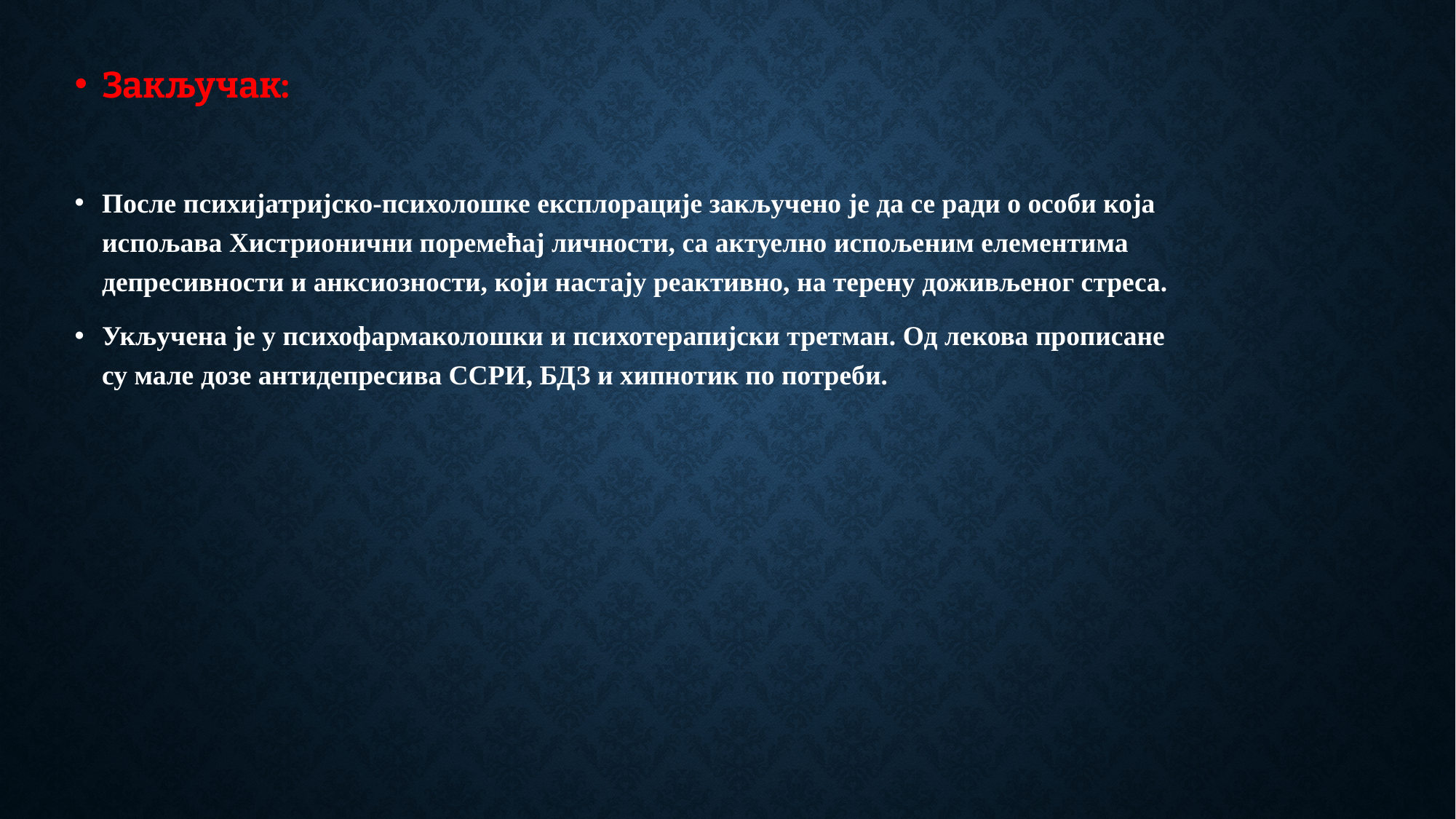

Закључак:

После психијатријско-психолошке експлорације закључено је да се ради о особи која испољава Хистрионични поремећај личности, са актуелно испољеним елементима депресивности и анксиозности, који настају реактивно, на терену доживљеног стреса.
Укључена је у психофармаколошки и психотерапијски третман. Од лекова прописане су мале дозе антидепресива ССРИ, БДЗ и хипнотик по потреби.